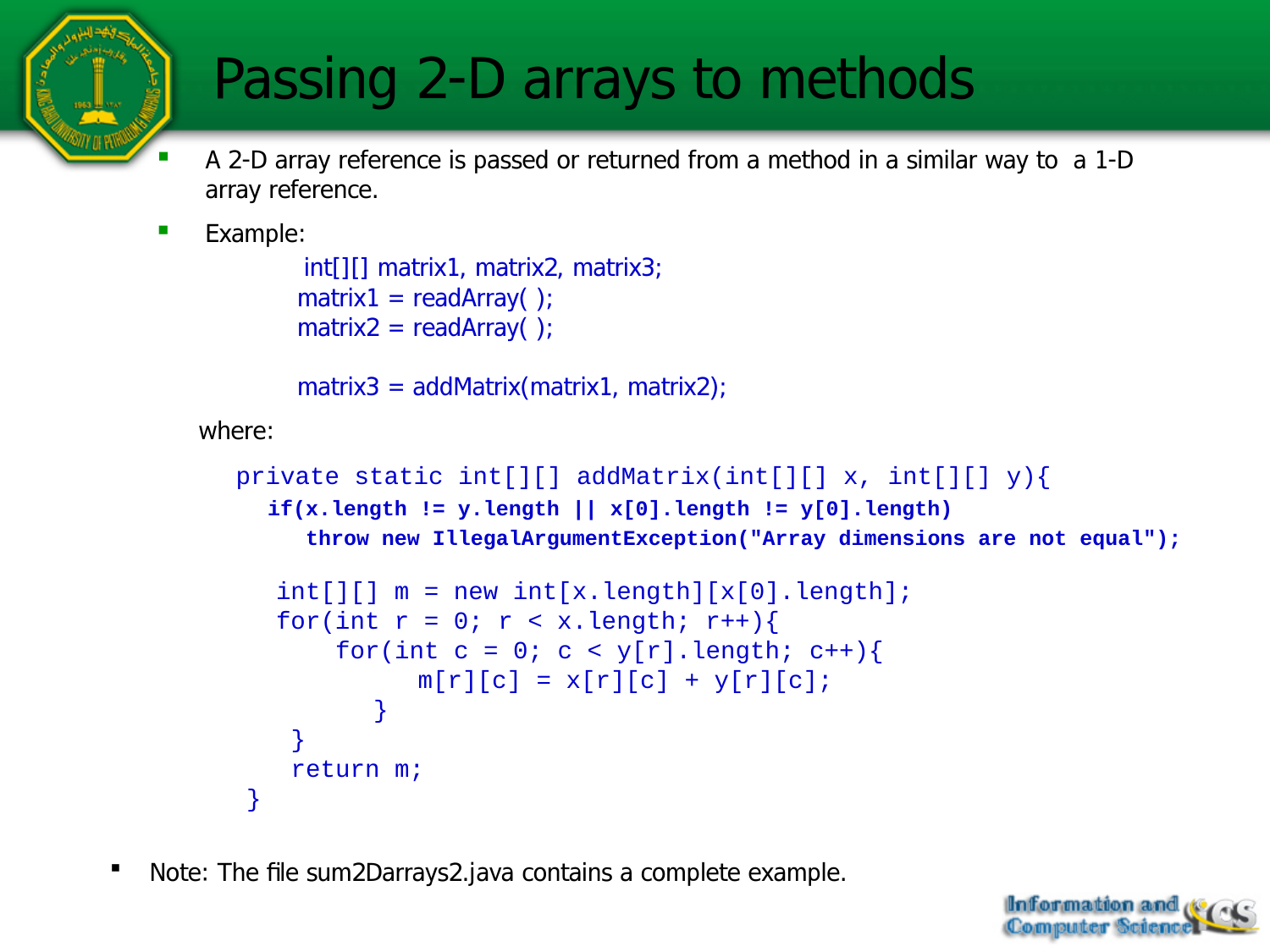

# Passing 2-D arrays to methods
A 2-D array reference is passed or returned from a method in a similar way to  a 1-D array reference.

Example:
       int[][] matrix1, matrix2, matrix3;
        matrix1 = readArray( );
        matrix2 = readArray( );

        matrix3 = addMatrix(matrix1, matrix2);
         where:
 private static int[][] addMatrix(int[][] x, int[][] y){
    if(x.length != y.length || x[0].length != y[0].length)
       throw new IllegalArgumentException("Array dimensions are not equal");
    int[][] m = new int[x.length][x[0].length];
    for(int r = 0; r < x.length; r++){
        for(int c = 0; c < y[r].length; c++){
        	     m[r][c] = x[r][c] + y[r][c];
        	  }
     }
     return m;
  }
Note: The file sum2Darrays2.java contains a complete example.